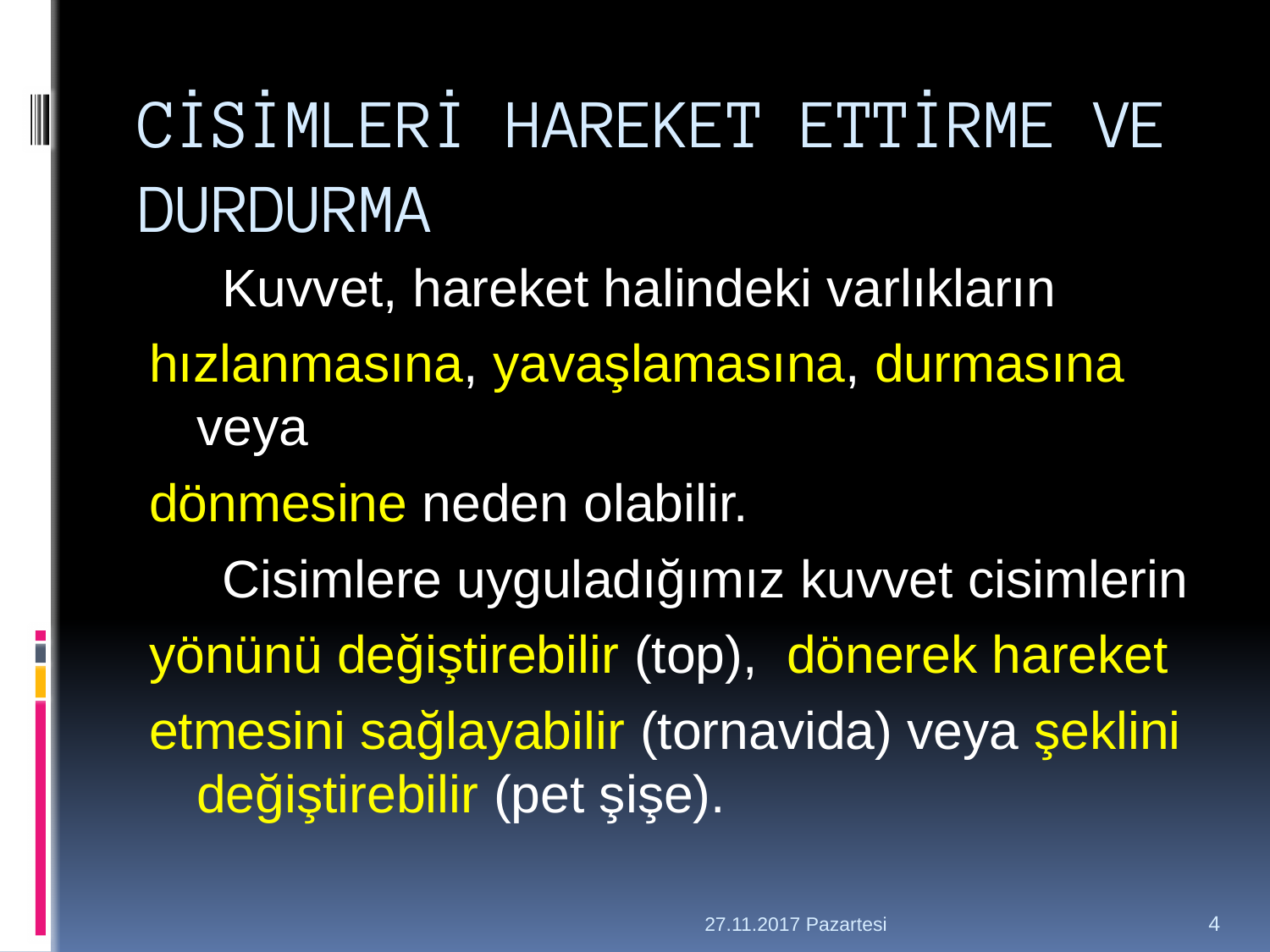

# CİSİMLERİ HAREKET ETTİRME VE DURDURMA
     Kuvvet, hareket halindeki varlıkların
hızlanmasına, yavaşlamasına, durmasına veya
dönmesine neden olabilir.
     Cisimlere uyguladığımız kuvvet cisimlerin
yönünü değiştirebilir (top),  dönerek hareket
etmesini sağlayabilir (tornavida) veya şeklini değiştirebilir (pet şişe).

27.11.2017 Pazartesi
4